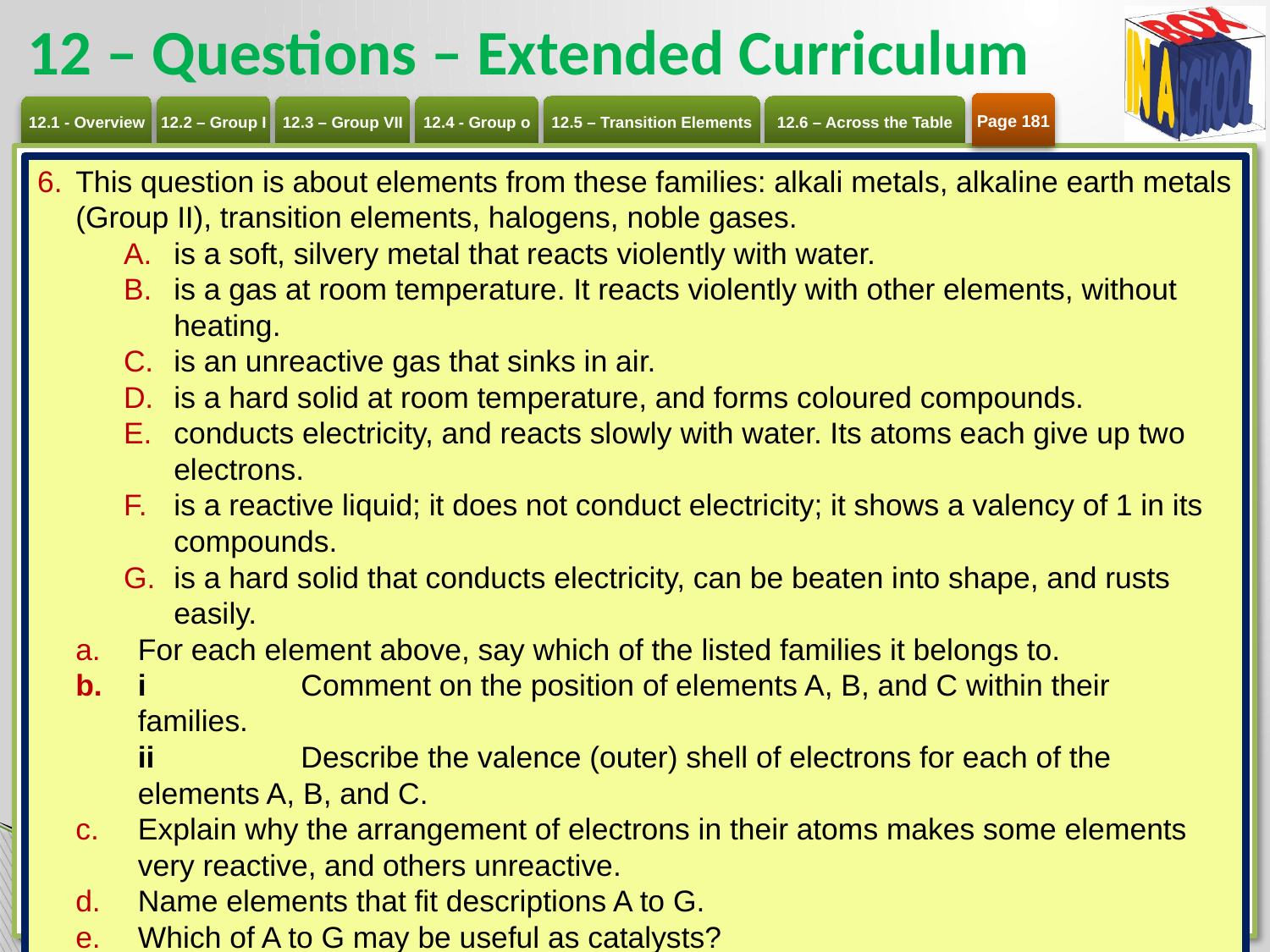

# 12 – Questions – Extended Curriculum
Page 181
This question is about elements from these families: alkali metals, alkaline earth metals (Group II), transition elements, halogens, noble gases.
is a soft, silvery metal that reacts violently with water.
is a gas at room temperature. It reacts violently with other elements, without heating.
is an unreactive gas that sinks in air.
is a hard solid at room temperature, and forms coloured compounds.
conducts electricity, and reacts slowly with water. Its atoms each give up two electrons.
is a reactive liquid; it does not conduct electricity; it shows a valency of 1 in its compounds.
is a hard solid that conducts electricity, can be beaten into shape, and rusts easily.
For each element above, say which of the listed families it belongs to.
i 	Comment on the position of elements A, B, and C within their 	families.
ii 	Describe the valence (outer) shell of electrons for each of the 	elements A, B, and C.
Explain why the arrangement of electrons in their atoms makes some elements very reactive, and others unreactive.
Name elements that fit descriptions A to G.
Which of A to G may be useful as catalysts?